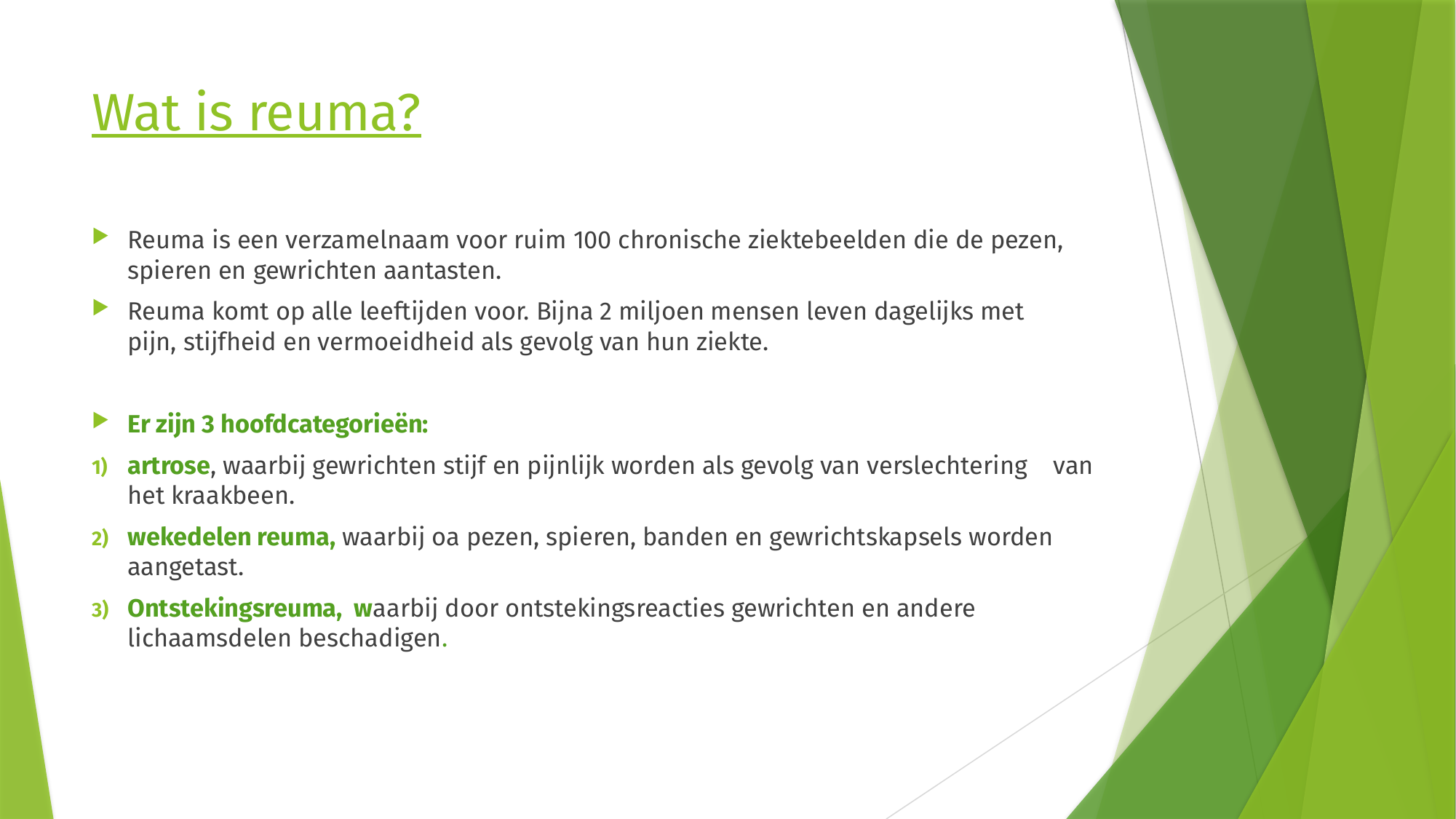

# Wat is reuma?

Reuma is een verzamelnaam voor ruim 100 chronische ziektebeelden die de pezen, spieren en gewrichten aantasten.
Reuma komt op alle leeftijden voor. Bijna 2 miljoen mensen leven dagelijks met pijn, stijfheid en vermoeidheid als gevolg van hun ziekte.

Er zijn 3 hoofdcategorieën:
artrose, waarbij gewrichten stijf en pijnlijk worden als gevolg van verslechtering    van het kraakbeen.
wekedelen reuma, waarbij oa pezen, spieren, banden en gewrichtskapsels worden aangetast.
Ontstekingsreuma,  waarbij door ontstekingsreacties gewrichten en andere lichaamsdelen beschadigen.